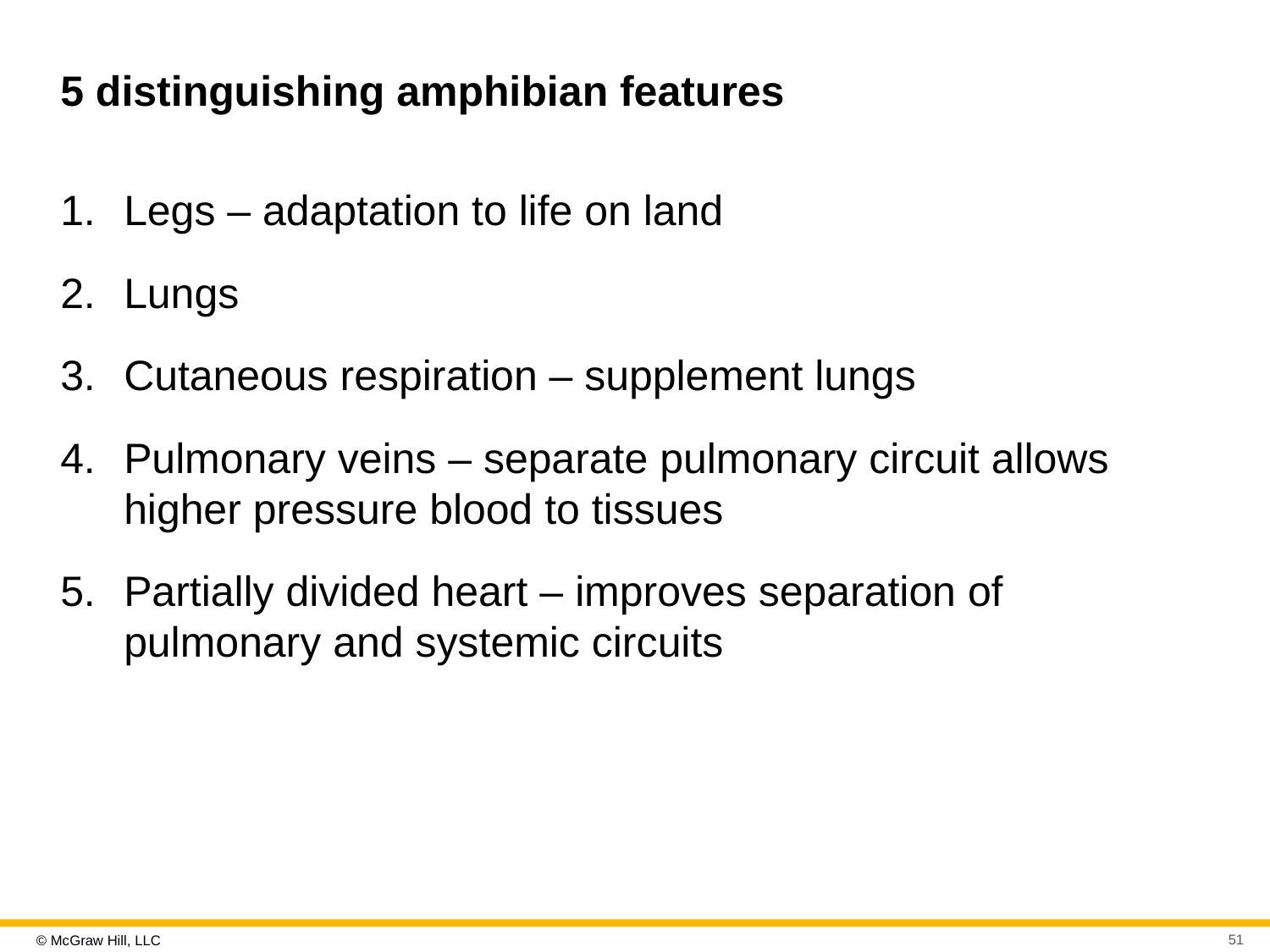

# 5 distinguishing amphibian features
Legs – adaptation to life on land
Lungs
Cutaneous respiration – supplement lungs
Pulmonary veins – separate pulmonary circuit allows higher pressure blood to tissues
Partially divided heart – improves separation of pulmonary and systemic circuits
51